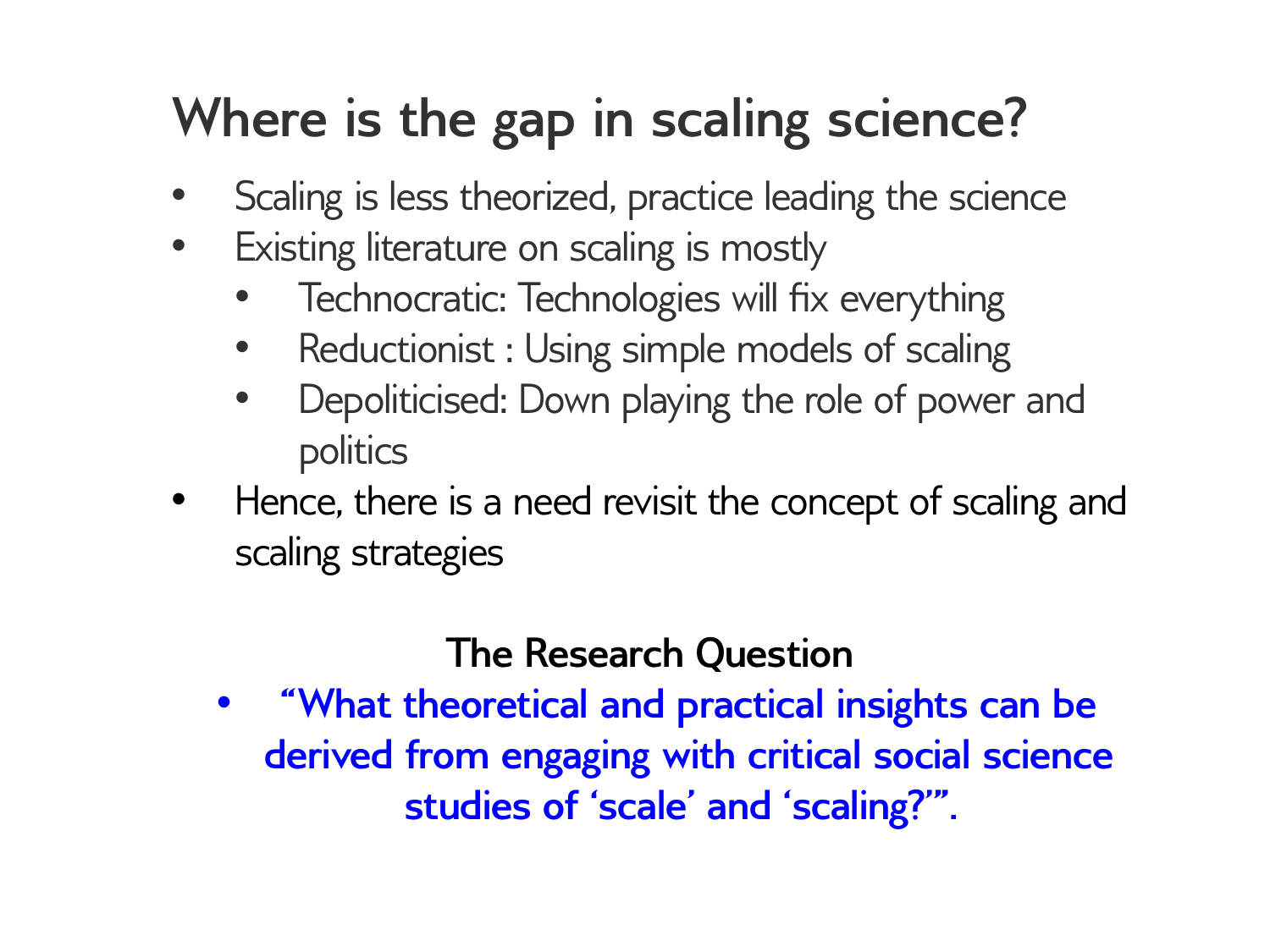

# Where is the gap in scaling science?
Scaling is less theorized, practice leading the science
Existing literature on scaling is mostly
Technocratic: Technologies will fix everything
Reductionist : Using simple models of scaling
Depoliticised: Down playing the role of power and politics
Hence, there is a need revisit the concept of scaling and scaling strategies

The Research Question
“What theoretical and practical insights can be derived from engaging with critical social science studies of ‘scale’ and ‘scaling?’”.